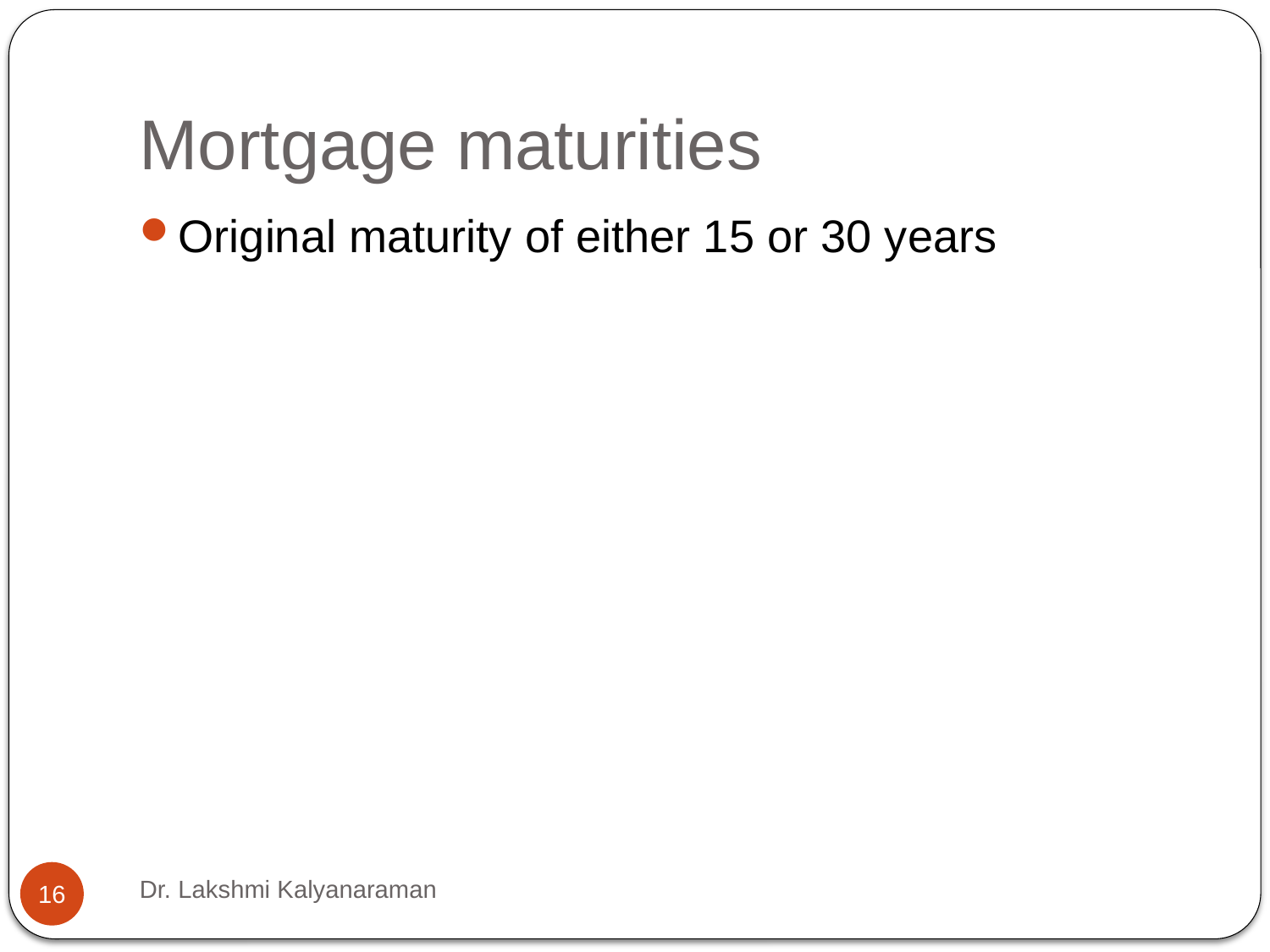

# Mortgage maturities
Original maturity of either 15 or 30 years

Dr. Lakshmi Kalyanaraman
16